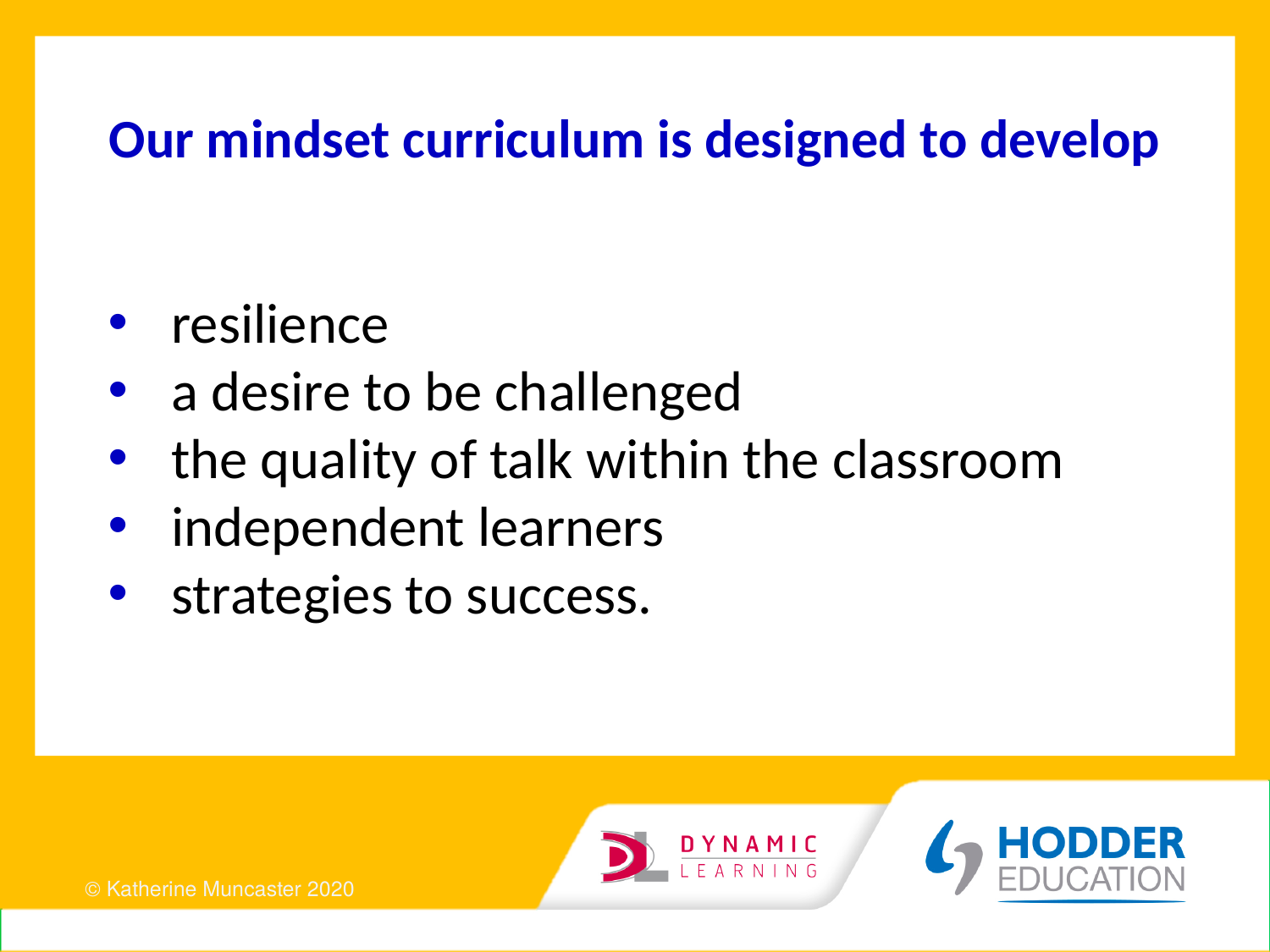

# Our mindset curriculum is designed to develop
resilience
a desire to be challenged
the quality of talk within the classroom
independent learners
strategies to success.